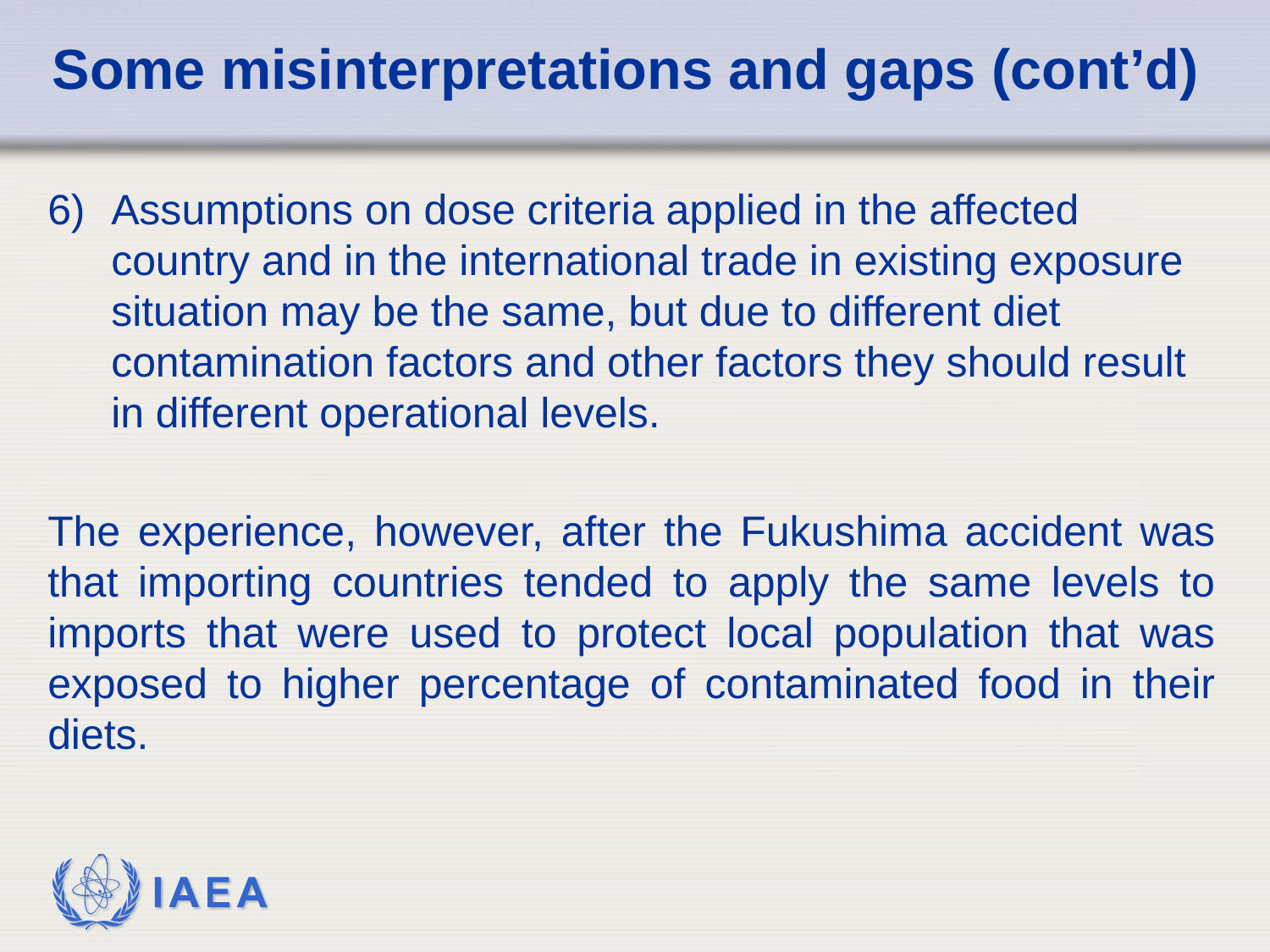

# Some misinterpretations and gaps (cont’d)
Assumptions on dose criteria applied in the affected country and in the international trade in existing exposure situation may be the same, but due to different diet contamination factors and other factors they should result in different operational levels.

The experience, however, after the Fukushima accident was that importing countries tended to apply the same levels to imports that were used to protect local population that was exposed to higher percentage of contaminated food in their diets.